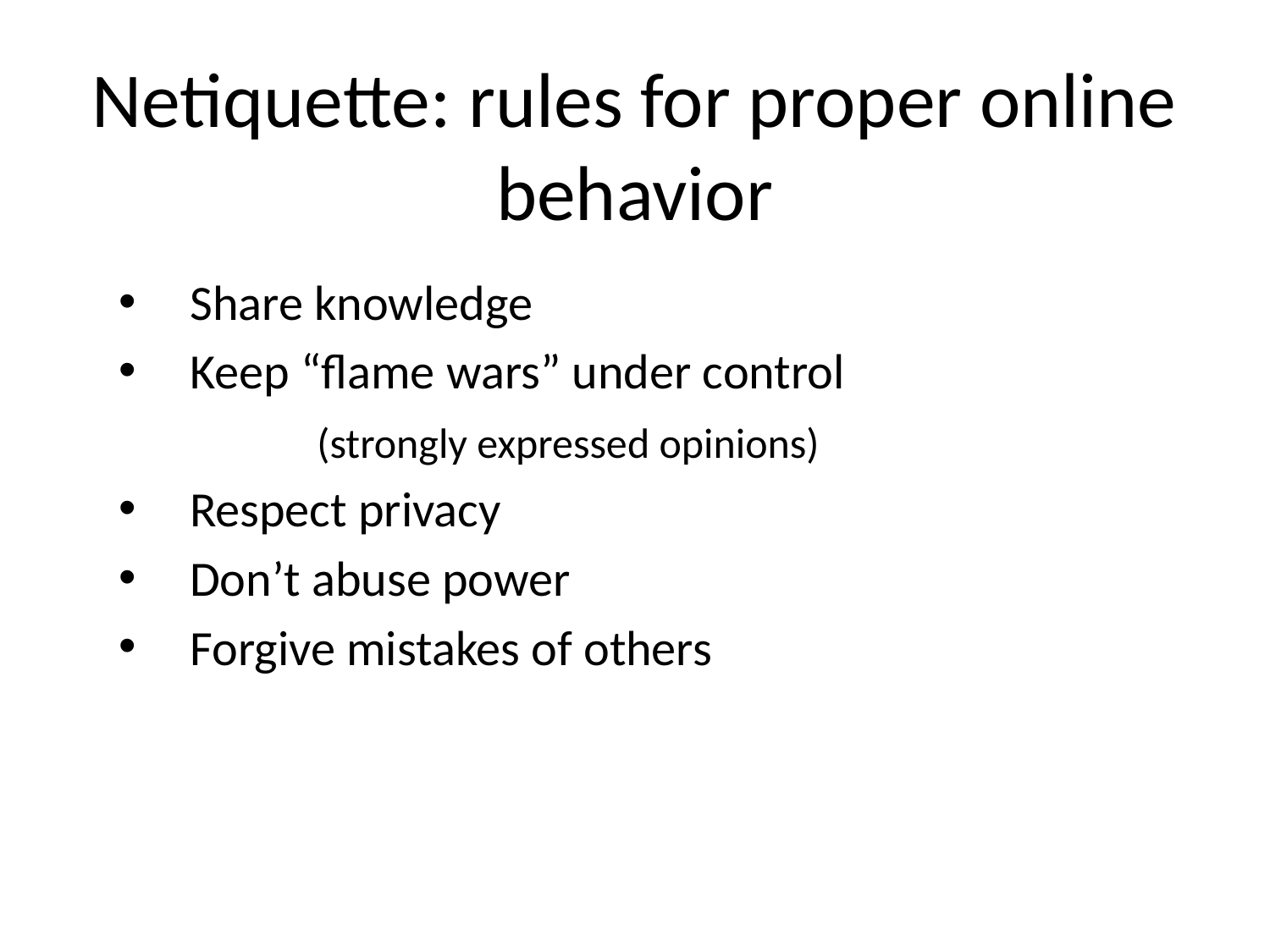

# Netiquette: rules for proper online behavior
Share knowledge
Keep “flame wars” under control
		(strongly expressed opinions)
Respect privacy
Don’t abuse power
Forgive mistakes of others